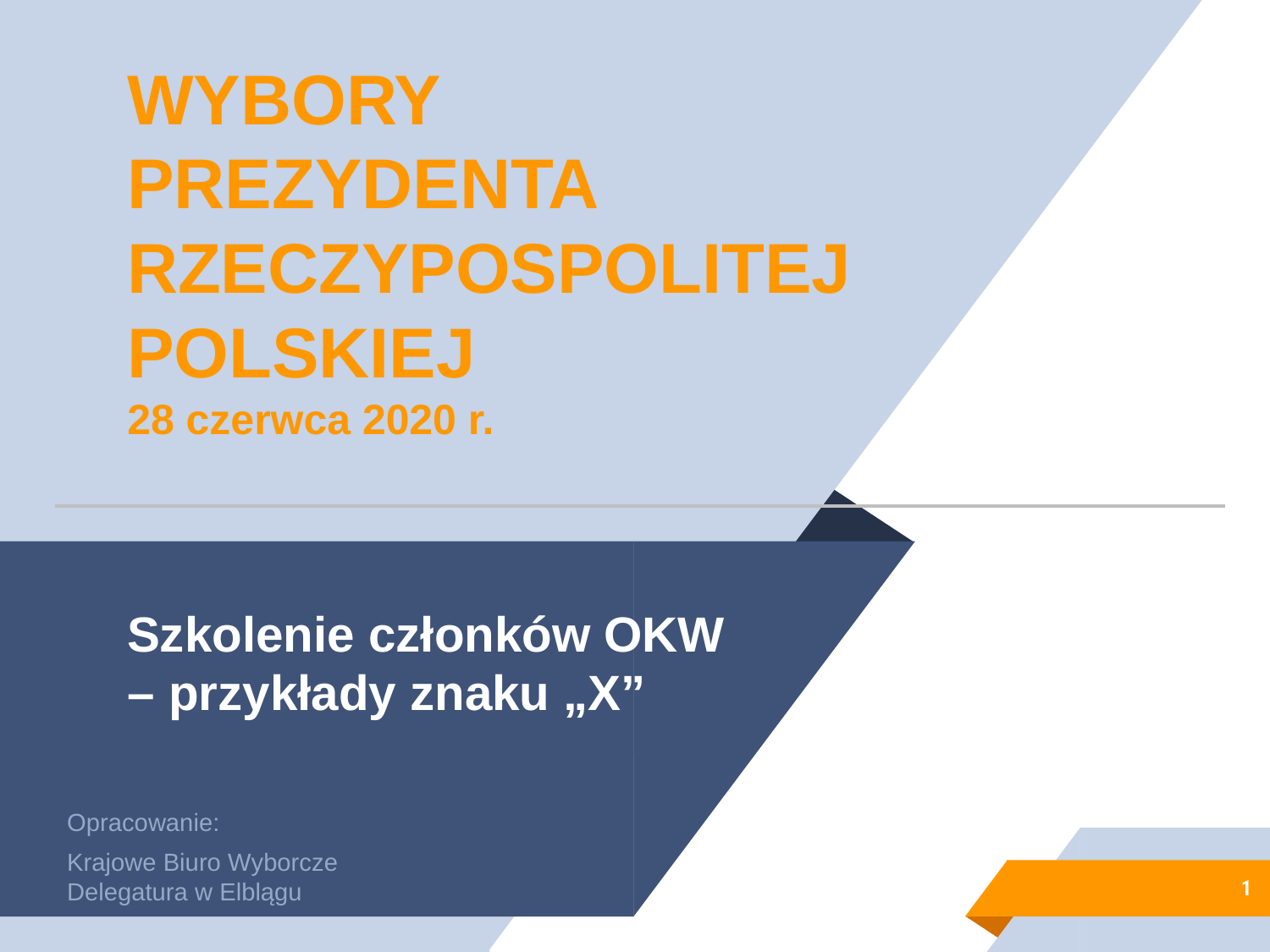

WYBORY
PREZYDENTA
RZECZYPOSPOLITEJ
POLSKIEJ
28 czerwca 2020 r.
Szkolenie członków OKW
– przykłady znaku „X”
Opracowanie:

Krajowe Biuro Wyborcze
Delegatura w Elblągu
1